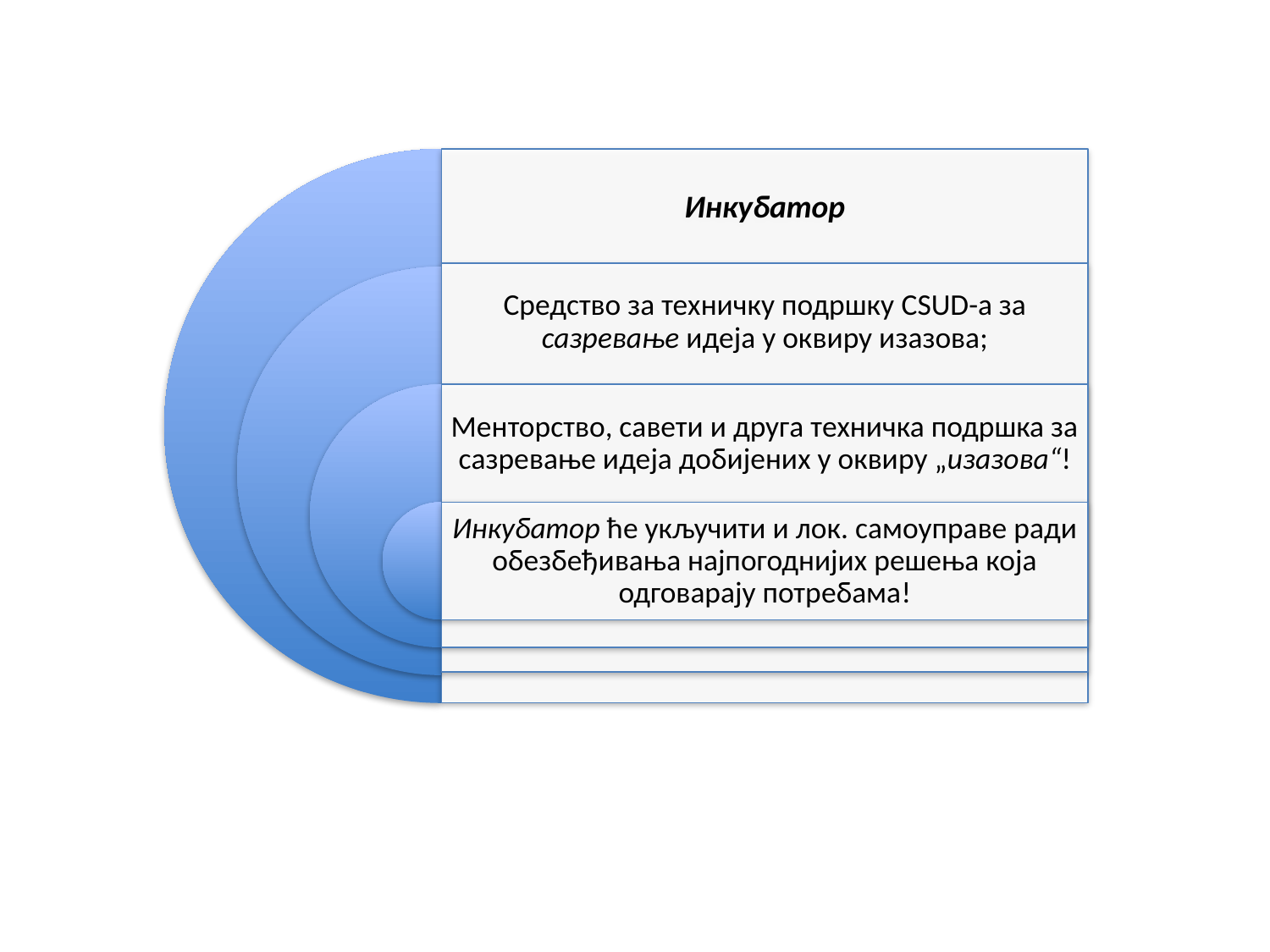

Инкубатор
Средство за техничку подршку CSUD-а за сазревање идеја у оквиру изазова;
Менторство, савети и друга техничка подршка за сазревање идеја добијених у оквиру „изазова“!
Инкубатор ће укључити и лок. самоуправе ради обезбеђивања најпогоднијих решења која одговарају потребама!